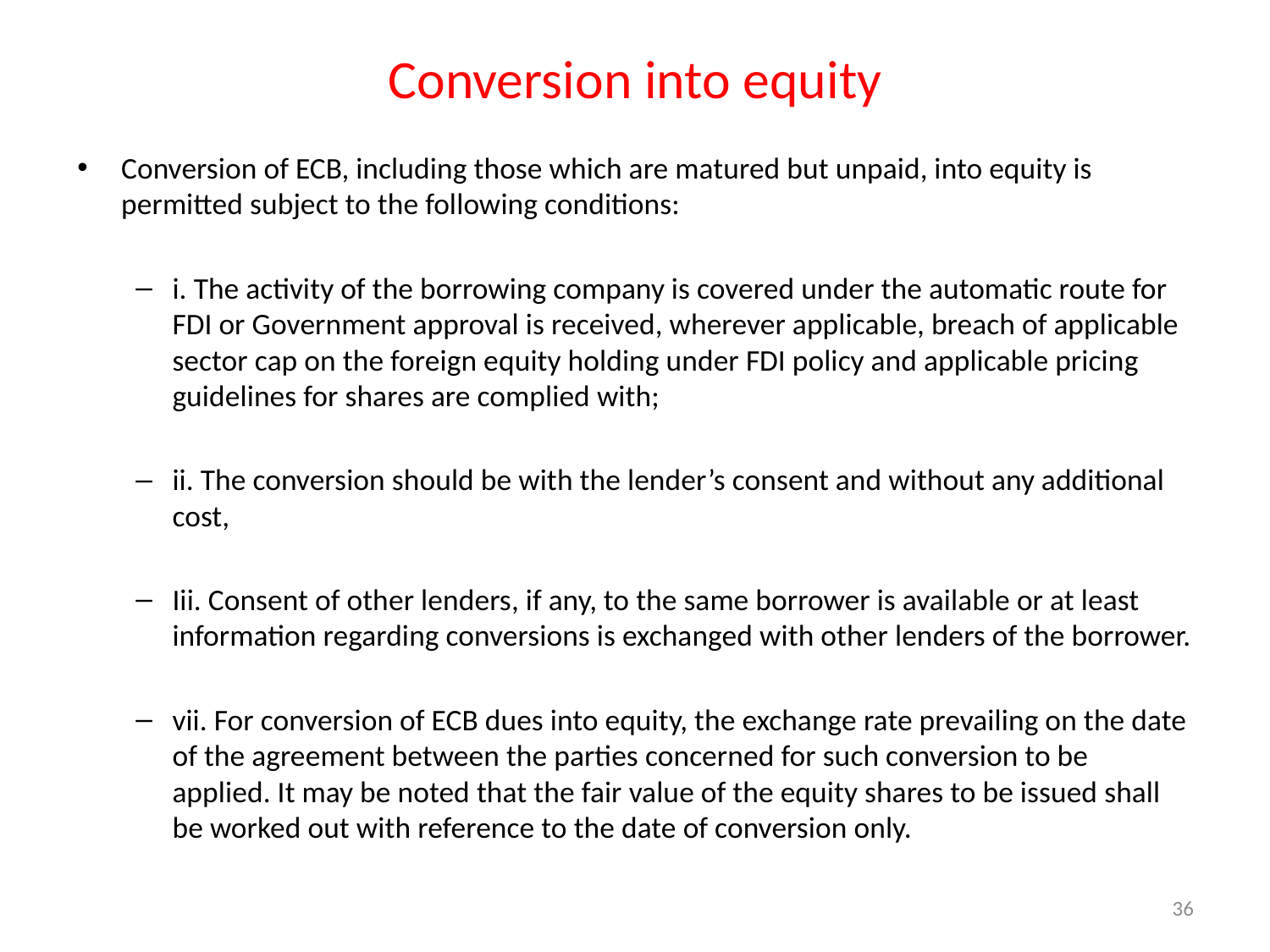

# Conversion into equity
Conversion of ECB, including those which are matured but unpaid, into equity is permitted subject to the following conditions:

i. The activity of the borrowing company is covered under the automatic route for FDI or Government approval is received, wherever applicable, breach of applicable sector cap on the foreign equity holding under FDI policy and applicable pricing guidelines for shares are complied with;

ii. The conversion should be with the lender’s consent and without any additional cost,

Iii. Consent of other lenders, if any, to the same borrower is available or at least information regarding conversions is exchanged with other lenders of the borrower.

vii. For conversion of ECB dues into equity, the exchange rate prevailing on the date of the agreement between the parties concerned for such conversion to be applied. It may be noted that the fair value of the equity shares to be issued shall be worked out with reference to the date of conversion only.

36